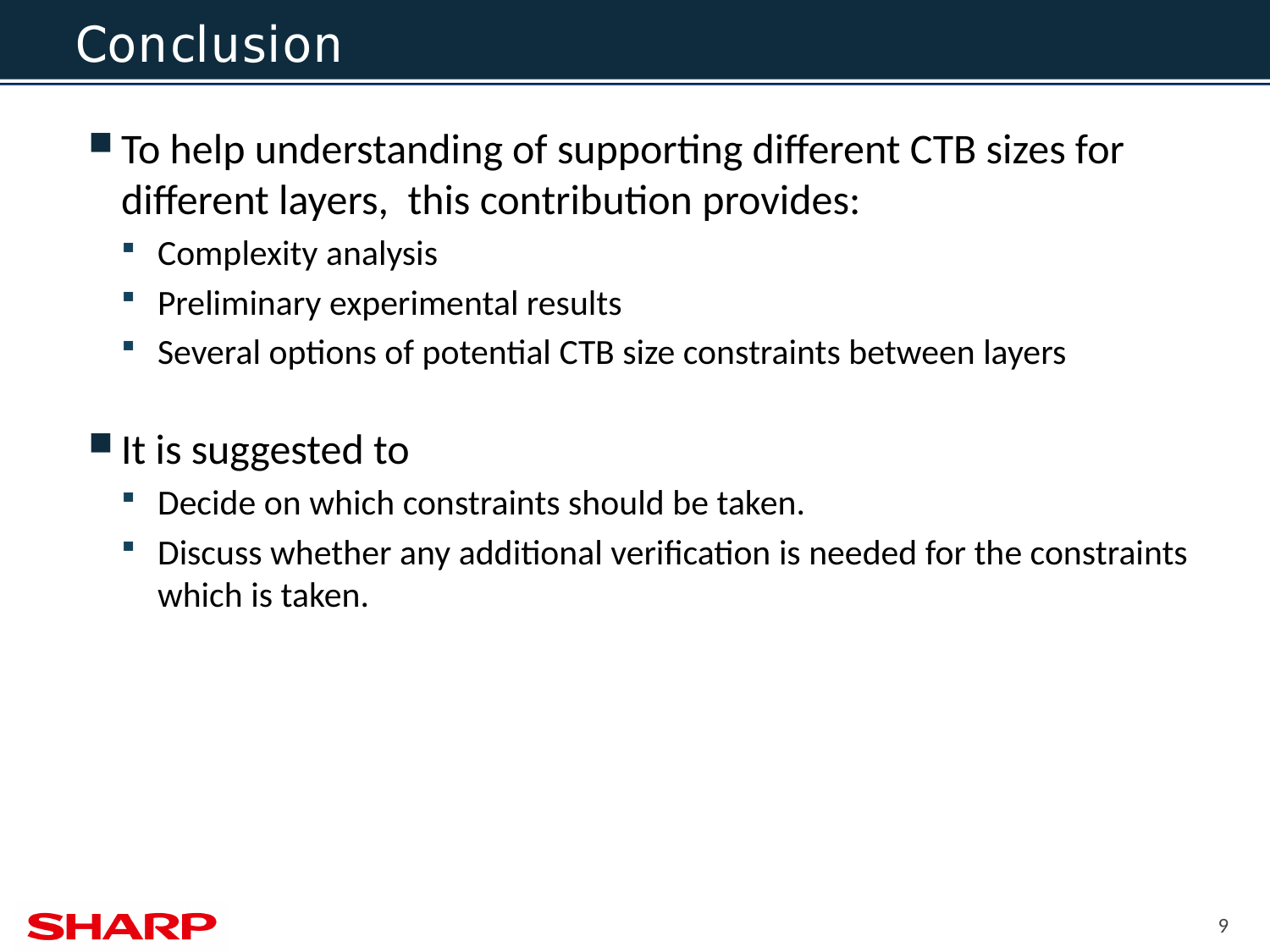

# Conclusion
To help understanding of supporting different CTB sizes for different layers,  this contribution provides:
Complexity analysis
Preliminary experimental results
Several options of potential CTB size constraints between layers

It is suggested to
Decide on which constraints should be taken.
Discuss whether any additional verification is needed for the constraints which is taken.

9